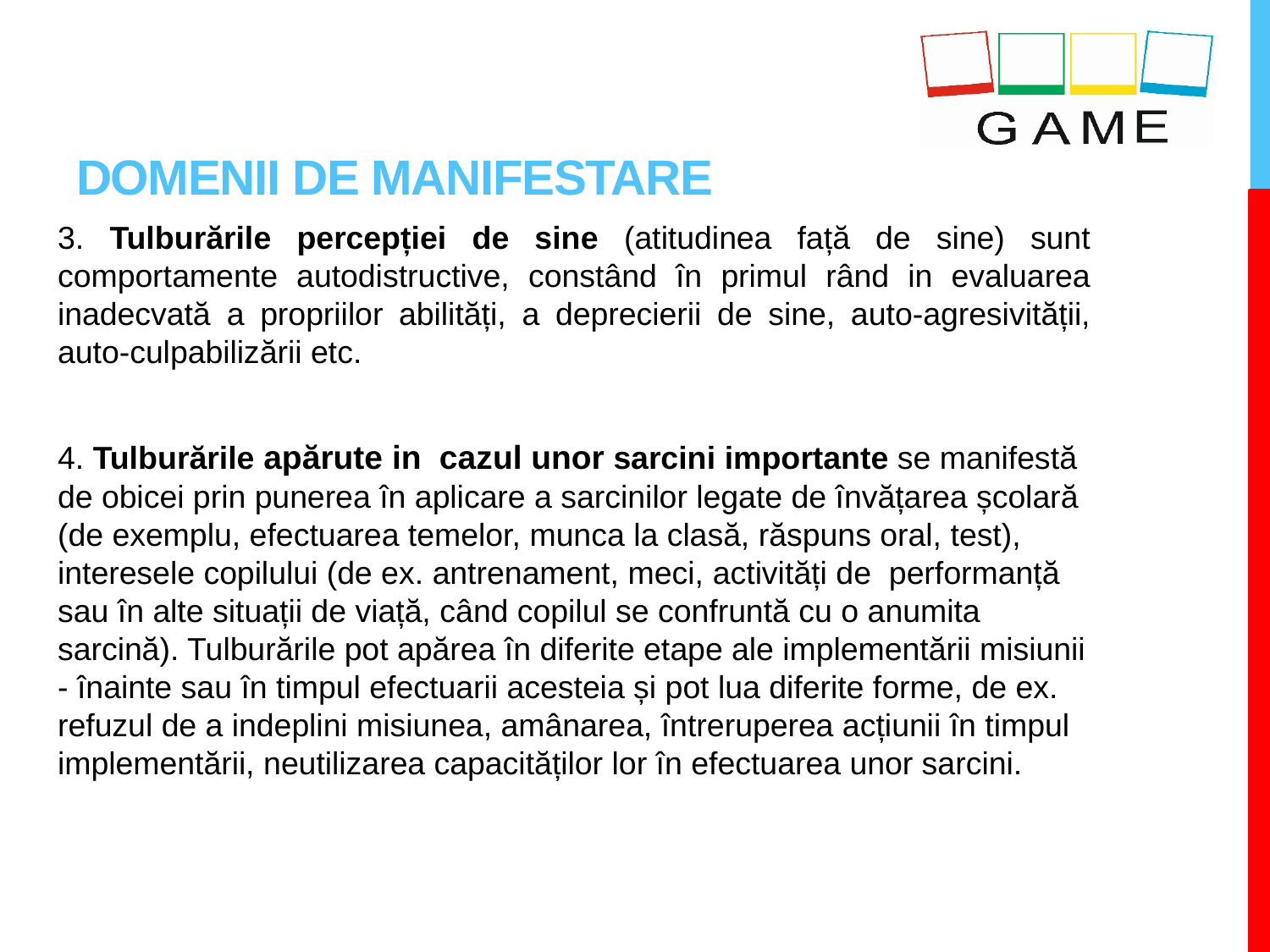

# DOMENII DE MANIFESTARE
3. Tulburările percepției de sine (atitudinea față de sine) sunt comportamente autodistructive, constând în primul rând in evaluarea inadecvată a propriilor abilități, a deprecierii de sine, auto-agresivității, auto-culpabilizării etc.

4. Tulburările apărute in  cazul unor sarcini importante se manifestă de obicei prin punerea în aplicare a sarcinilor legate de învățarea școlară (de exemplu, efectuarea temelor, munca la clasă, răspuns oral, test), interesele copilului (de ex. antrenament, meci, activități de  performanță sau în alte situații de viață, când copilul se confruntă cu o anumita sarcină). Tulburările pot apărea în diferite etape ale implementării misiunii - înainte sau în timpul efectuarii acesteia și pot lua diferite forme, de ex. refuzul de a indeplini misiunea, amânarea, întreruperea acțiunii în timpul implementării, neutilizarea capacităților lor în efectuarea unor sarcini.